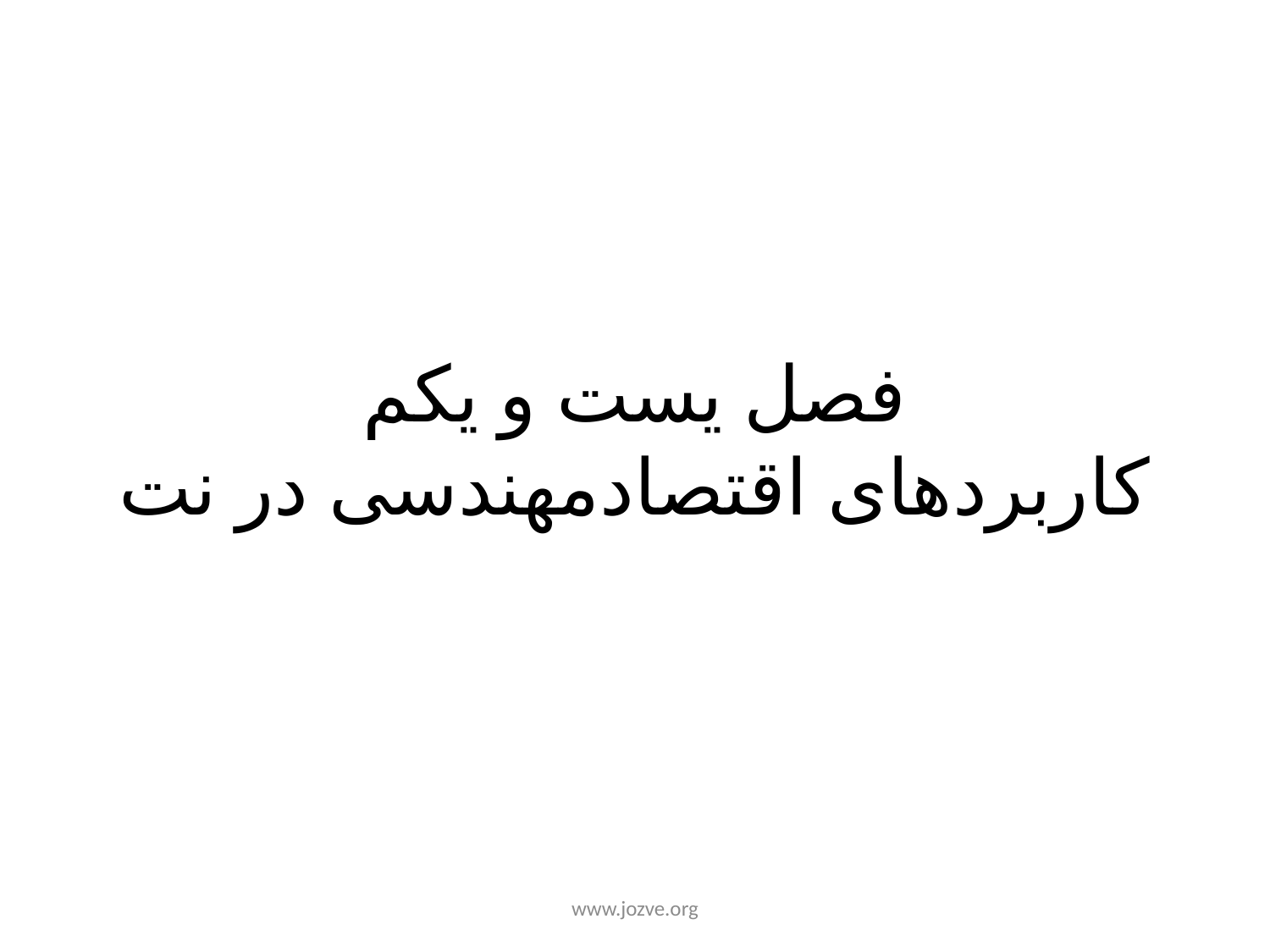

# فصل یست و یکم کاربردهای اقتصادمهندسی در نت
www.jozve.org